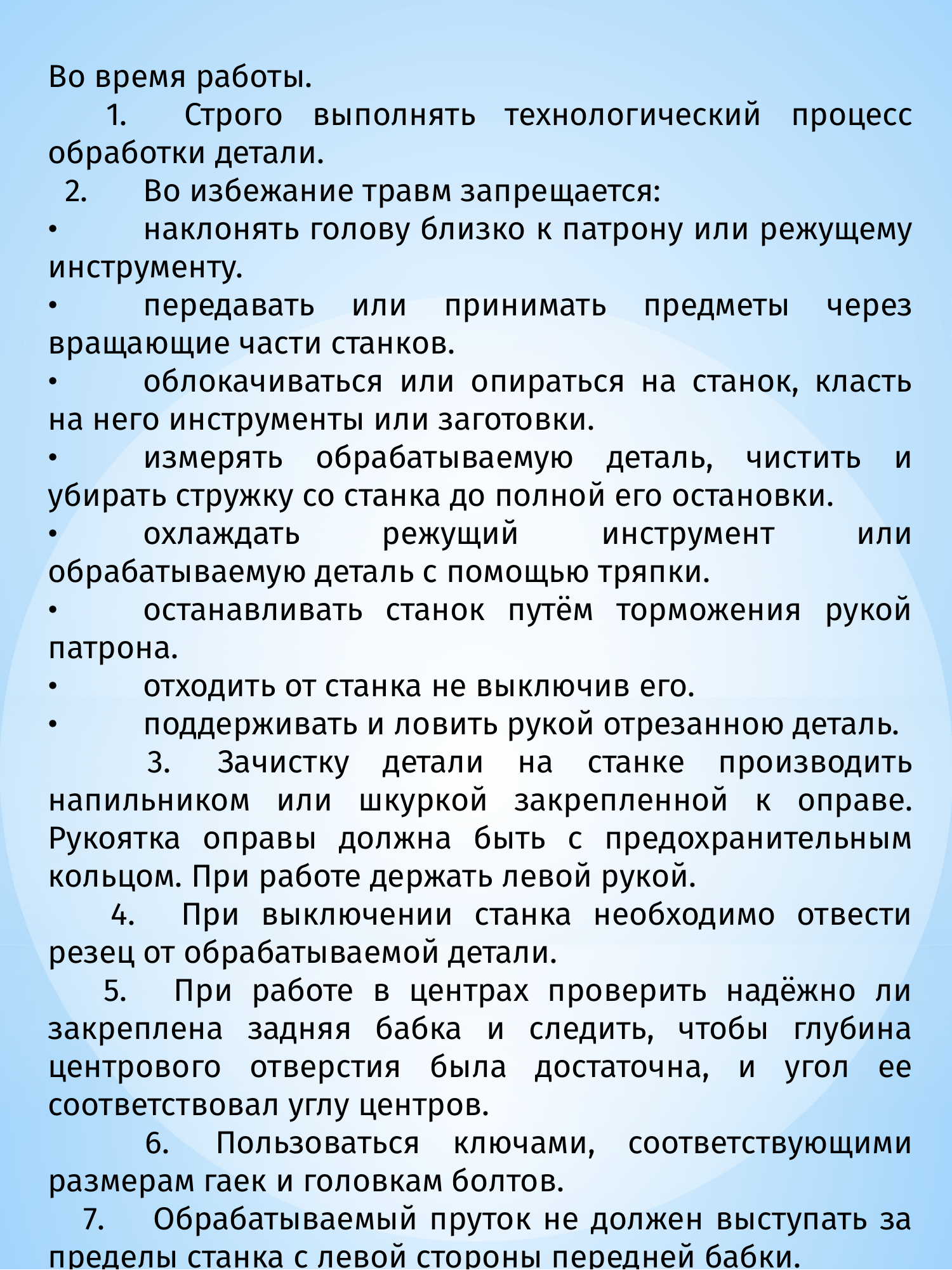

Во время работы.
  1.	Строго выполнять технологический процесс обработки детали.
  2.	Во избежание травм запрещается:
•	наклонять голову близко к патрону или режущему инструменту.
•	передавать или принимать предметы через вращающие части станков.
•	облокачиваться или опираться на станок, класть на него инструменты или заготовки.
•	измерять обрабатываемую деталь, чистить и убирать стружку со станка до полной его остановки.
•	охлаждать режущий инструмент или обрабатываемую деталь с помощью тряпки.
•	останавливать станок путём торможения рукой патрона.
•	отходить от станка не выключив его.
•	поддерживать и ловить рукой отрезанною деталь.
   3.	Зачистку детали на станке производить напильником или шкуркой закрепленной к оправе. Рукоятка оправы должна быть с предохранительным кольцом. При работе держать левой рукой.
   4.	При выключении станка необходимо отвести резец от обрабатываемой детали.
   5.	При работе в центрах проверить надёжно ли закреплена задняя бабка и следить, чтобы глубина центрового отверстия была достаточна, и угол ее соответствовал углу центров.
   6.	Пользоваться ключами, соответствующими размерам гаек и головкам болтов.
   7.	Обрабатываемый пруток не должен выступать за пределы станка с левой стороны передней бабки.